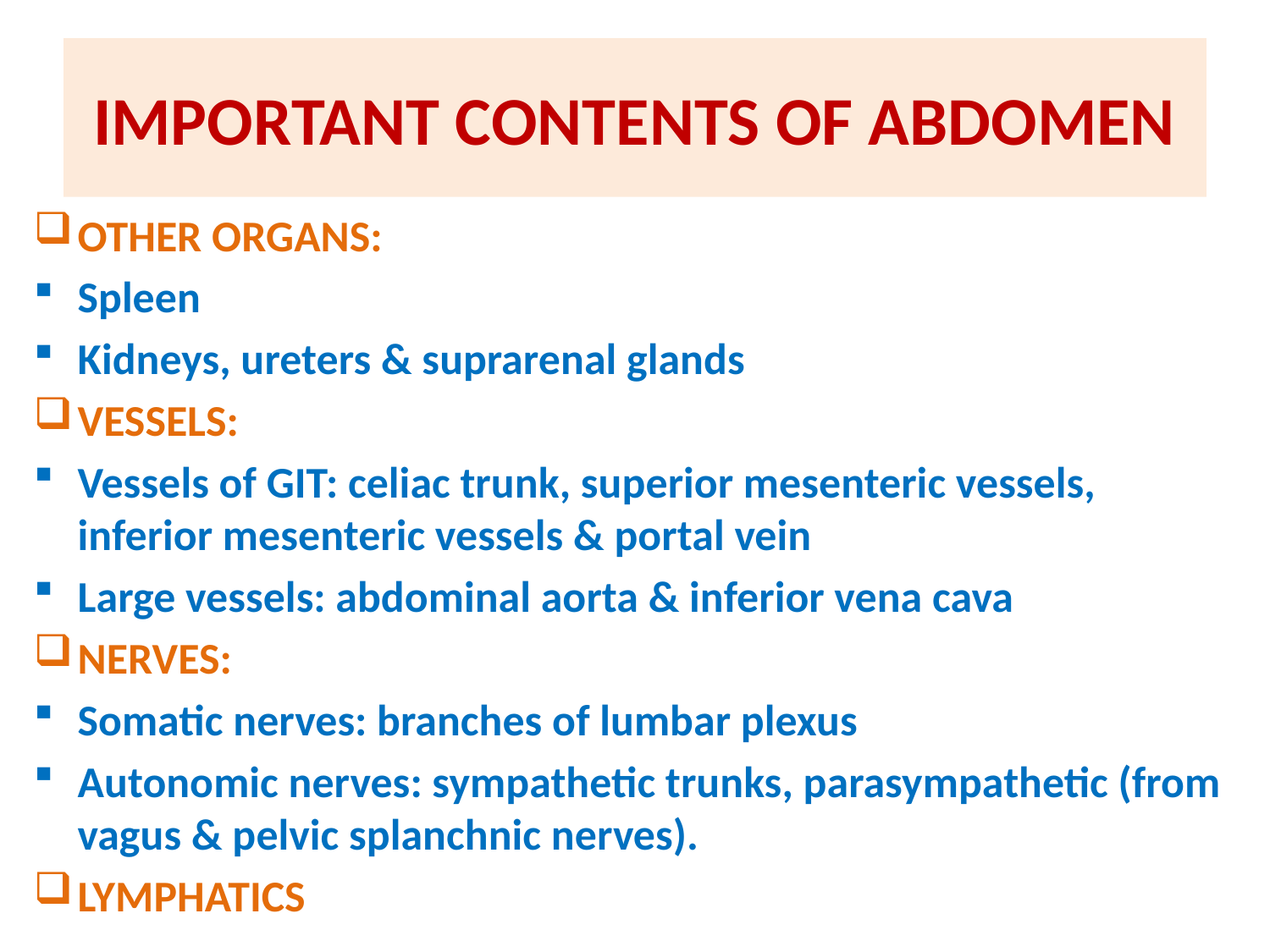

# IMPORTANT CONTENTS OF ABDOMEN
OTHER ORGANS:
Spleen
Kidneys, ureters & suprarenal glands
VESSELS:
Vessels of GIT: celiac trunk, superior mesenteric vessels, inferior mesenteric vessels & portal vein
Large vessels: abdominal aorta & inferior vena cava
NERVES:
Somatic nerves: branches of lumbar plexus
Autonomic nerves: sympathetic trunks, parasympathetic (from vagus & pelvic splanchnic nerves).
LYMPHATICS